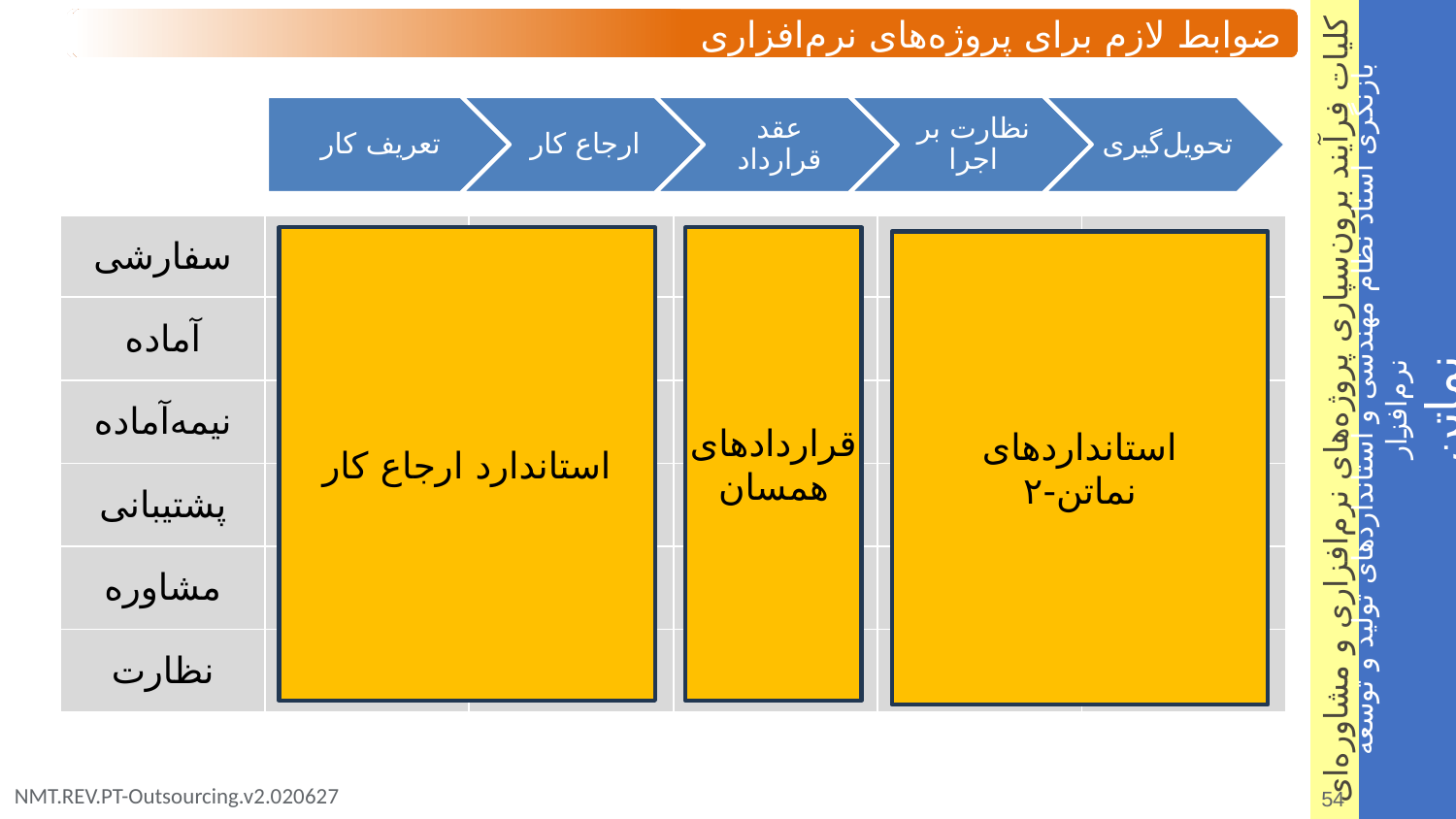

ضوابط لازم برای پروژه‌های نرم‌افزاری
تعریف کار
ارجاع کار
عقد قرارداد
نظارت بر اجرا
تحویل‌گیری
| سفارشی |  |  |  |  |  |
| --- | --- | --- | --- | --- | --- |
| آماده |  |  |  |  |  |
| نیمه‌آماده |  |  |  |  |  |
| پشتیبانی |  |  |  |  |  |
| مشاوره‌ |  |  |  |  |  |
| نظارت |  |  |  |  |  |
استاندارد ارجاع کار
قراردادهای همسان
استانداردهای
نماتن-۲
54